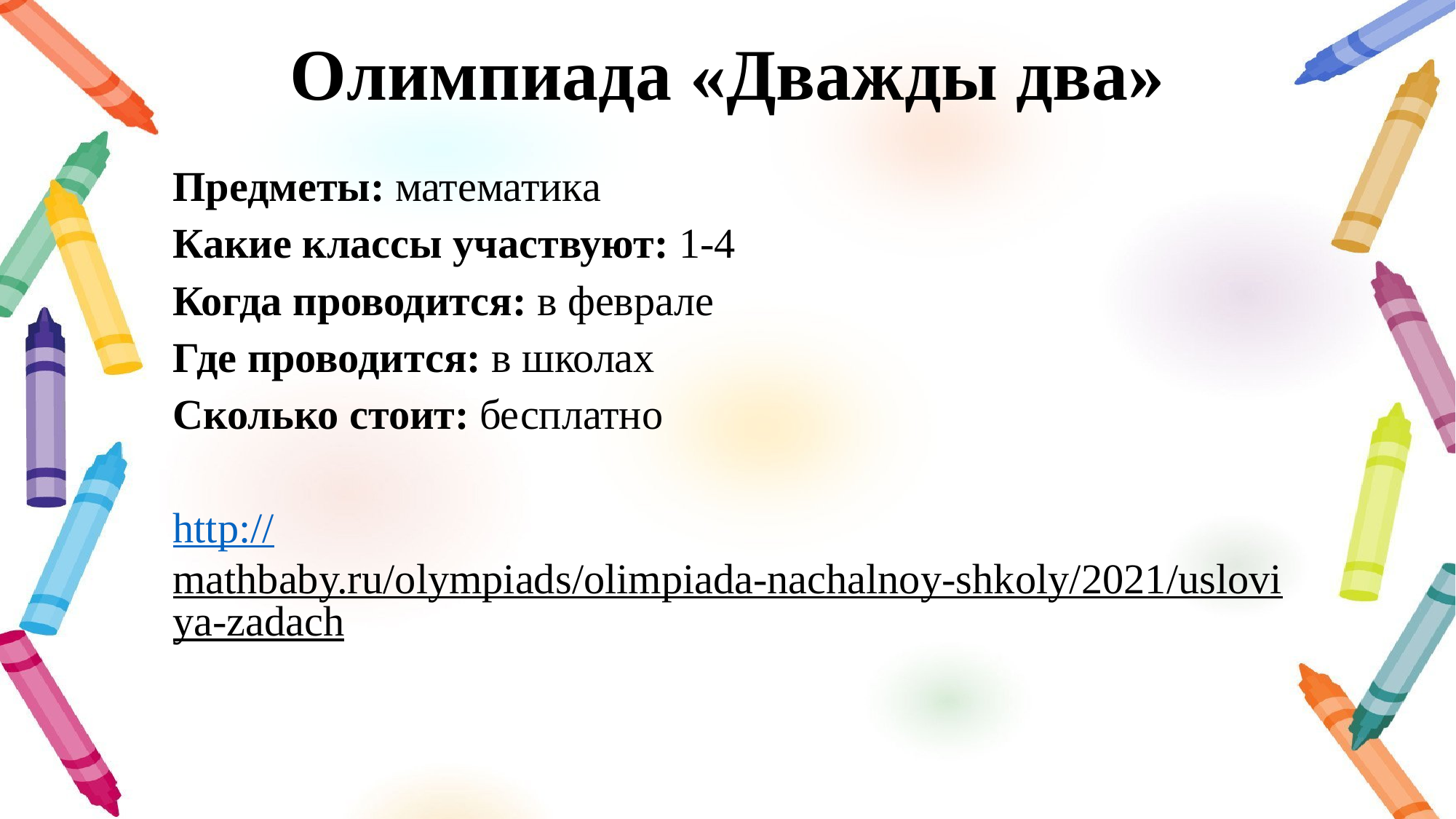

# Олимпиада «Дважды два»
Предметы: математика
Какие классы участвуют: 1-4
Когда проводится: в феврале
Где проводится: в школах
Сколько стоит: бесплатно

http://mathbaby.ru/olympiads/olimpiada-nachalnoy-shkoly/2021/usloviya-zadach